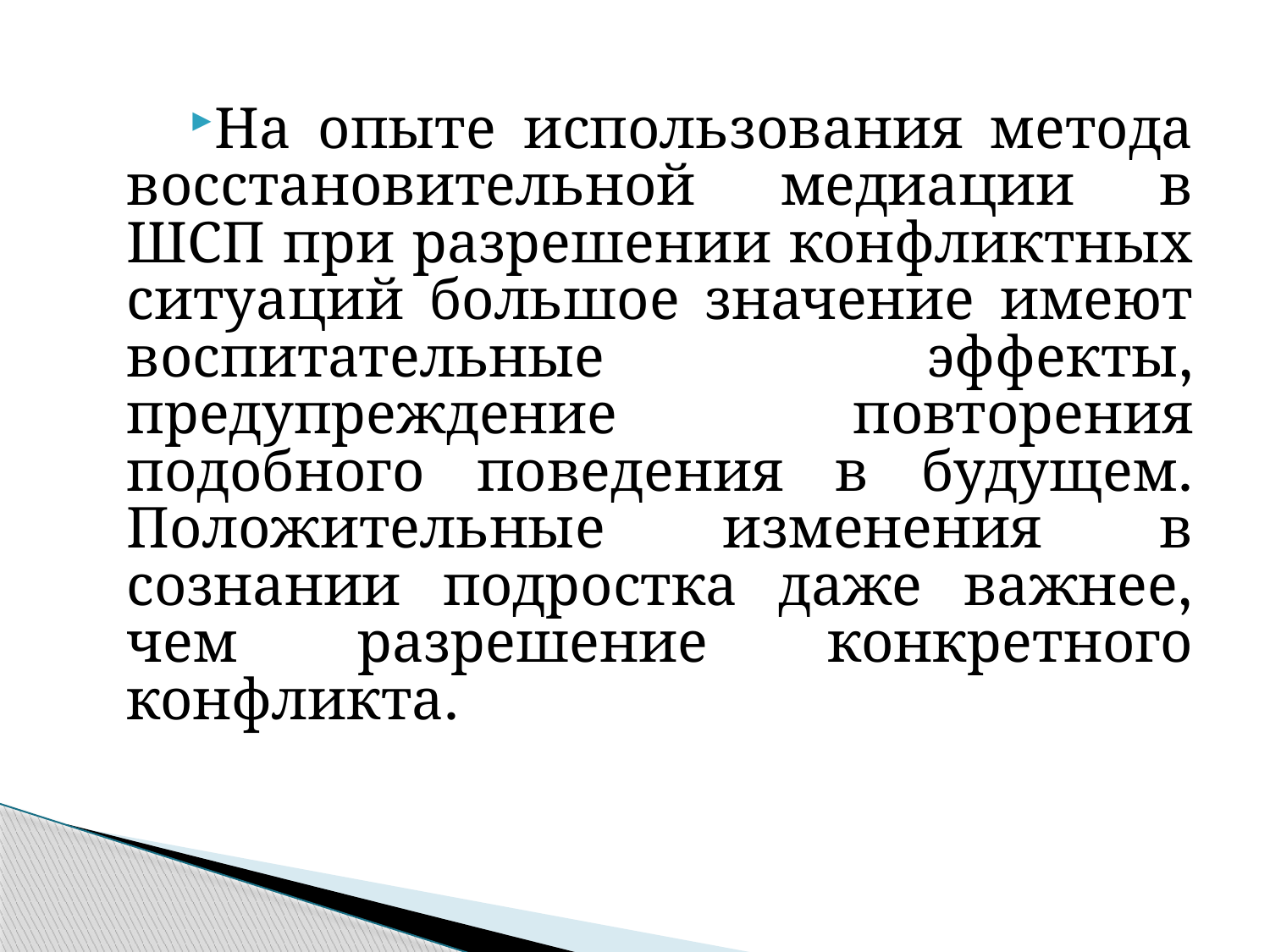

На опыте использования метода восстановительной медиации в ШСП при разрешении конфликтных ситуаций большое значение имеют воспитательные эффекты, предупреждение повторения подобного поведения в будущем. Положительные изменения в сознании подростка даже важнее, чем разрешение конкретного конфликта.